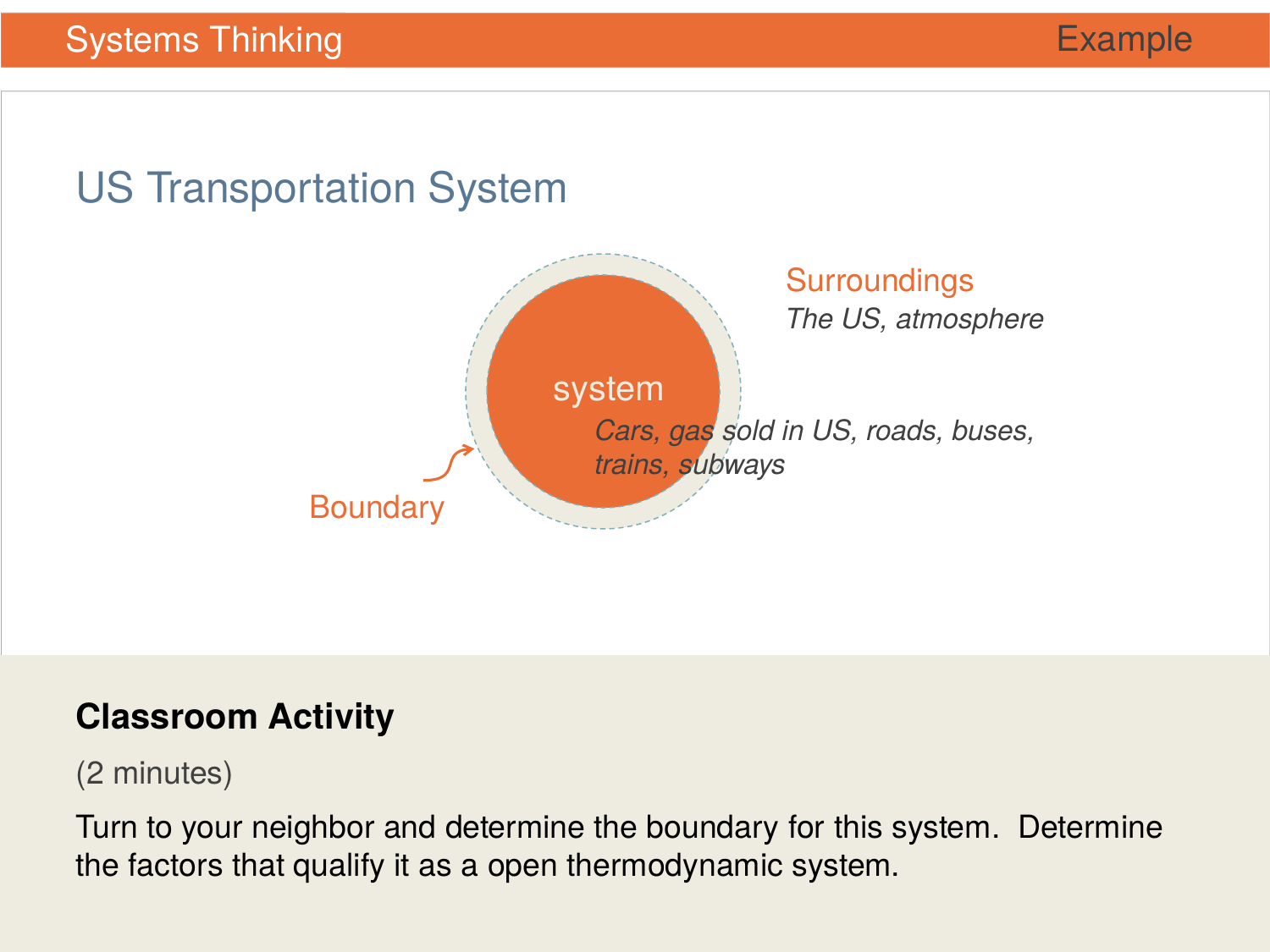

Example
US Transportation System

Surroundings

The US, atmosphere
system
Cars, gas sold in US, roads, buses, trains, subways
Boundary

Classroom Activity
(2 minutes)
Turn to your neighbor and determine the boundary for this system.  Determine the factors that qualify it as a open thermodynamic system.